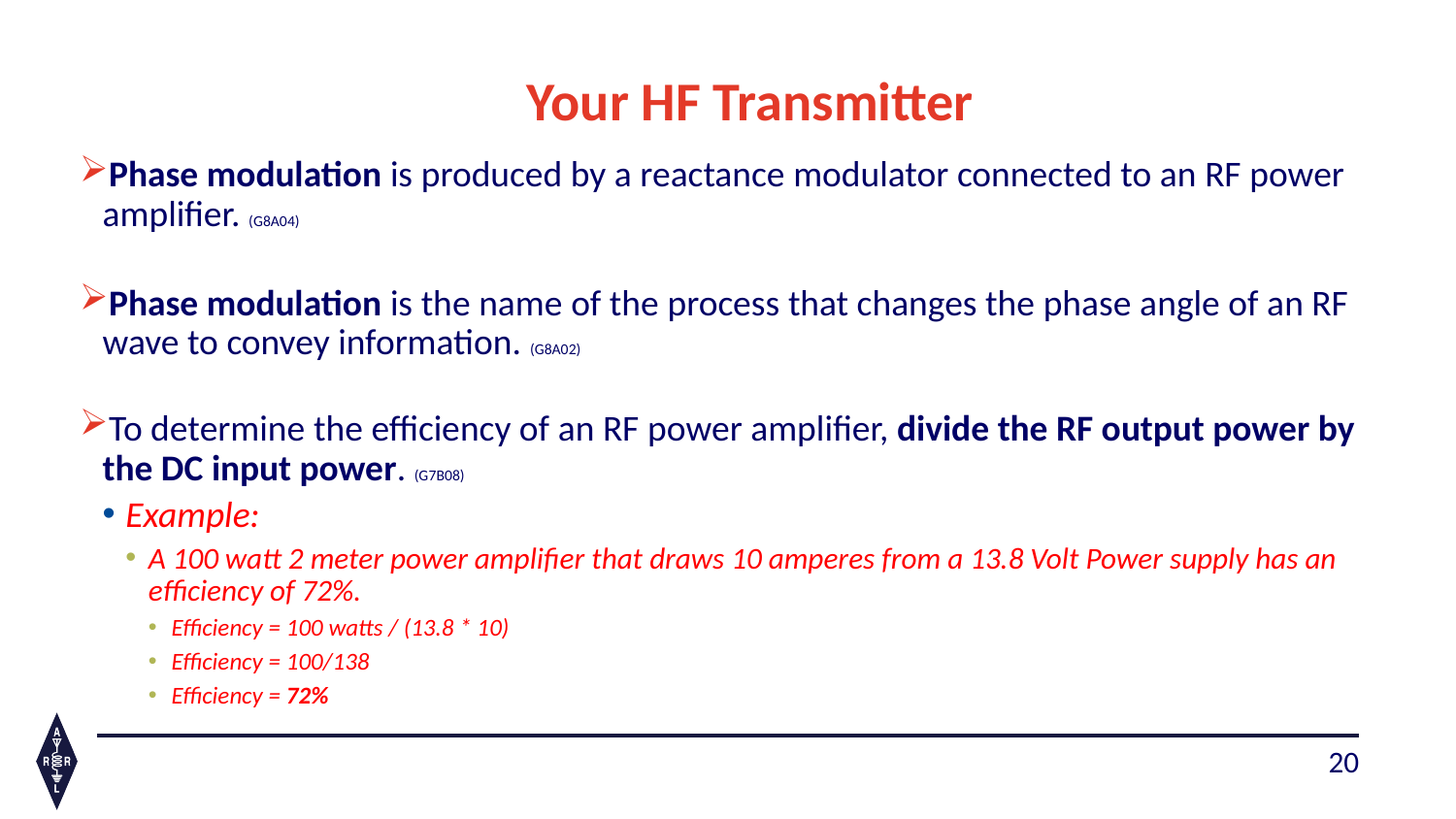

# Your HF Transmitter
Your HF Transmitter
Phase modulation is produced by a reactance modulator connected to an RF power amplifier. (G8A04)

Phase modulation is the name of the process that changes the phase angle of an RF wave to convey information. (G8A02)

To determine the efficiency of an RF power amplifier, divide the RF output power by the DC input power. (G7B08)
Example:
A 100 watt 2 meter power amplifier that draws 10 amperes from a 13.8 Volt Power supply has an efficiency of 72%.
Efficiency = 100 watts / (13.8 * 10)
Efficiency = 100/138
Efficiency = 72%

20